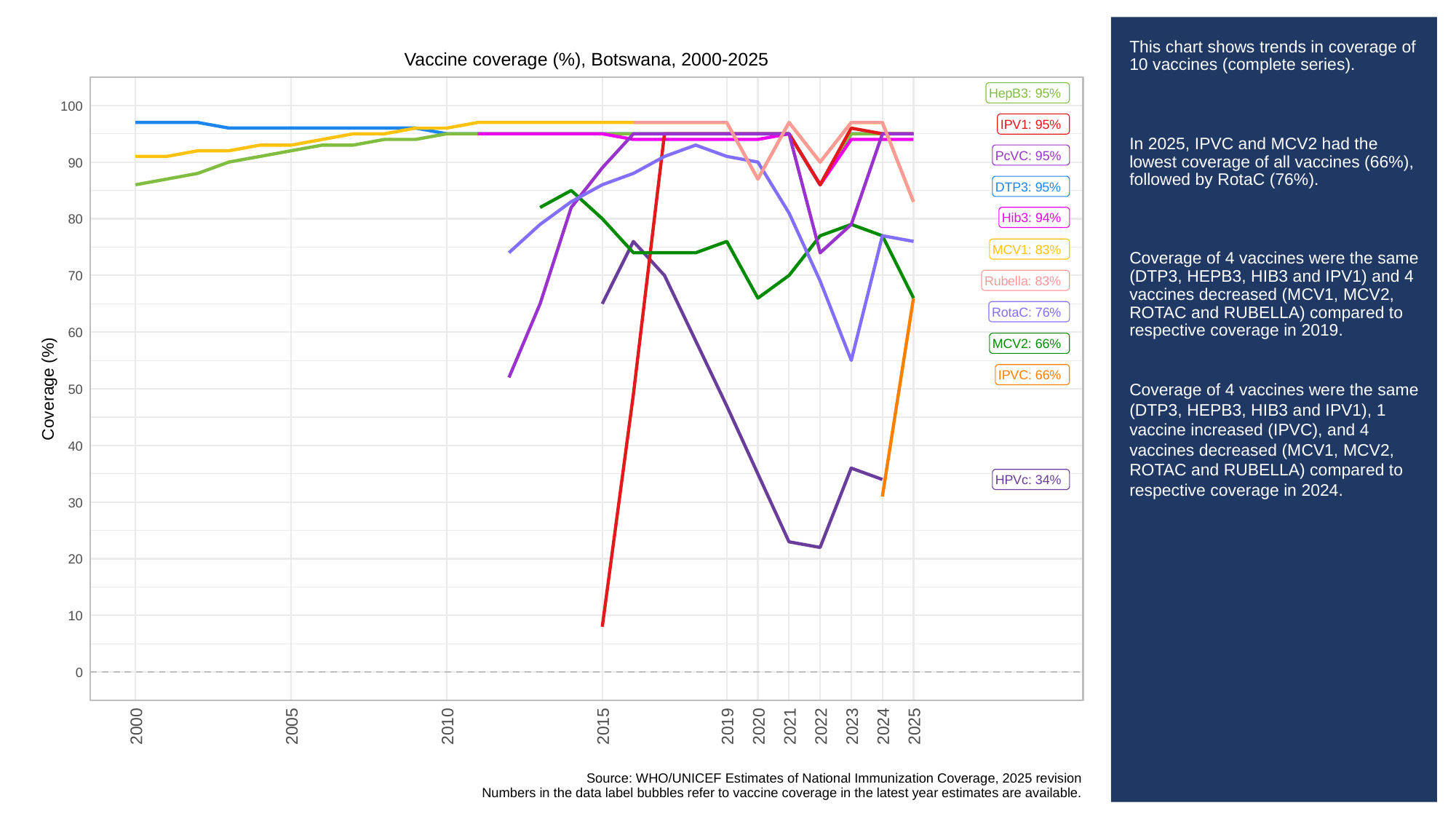

# This chart shows trends in coverage of 10 vaccines (complete series).

In 2025, IPVC and MCV2 had the lowest coverage of all vaccines (66%), followed by RotaC (76%).

Coverage of 4 vaccines were the same (DTP3, HEPB3, HIB3 and IPV1) and 4 vaccines decreased (MCV1, MCV2, ROTAC and RUBELLA) compared to respective coverage in 2019.

Coverage of 4 vaccines were the same (DTP3, HEPB3, HIB3 and IPV1), 1 vaccine increased (IPVC), and 4 vaccines decreased (MCV1, MCV2, ROTAC and RUBELLA) compared to respective coverage in 2024.

Vaccine coverage (%), Botswana, 2000-2025

HepB3: 95%

100

IPV1: 95%

PcVC: 95%
90

DTP3: 95%

Hib3: 94%
80

MCV1: 83%

70

Rubella: 83%

RotaC: 76%
60

MCV2: 66%

IPVC: 66%
Coverage (%)
50

40

HPVc: 34%

30

20

10

0

2000
2005
2010
2015
2019
2020
2021
2022
2023
2024
2025
Source: WHO/UNICEF Estimates of National Immunization Coverage, 2025 revision
Numbers in the data label bubbles refer to vaccine coverage in the latest year estimates are available.